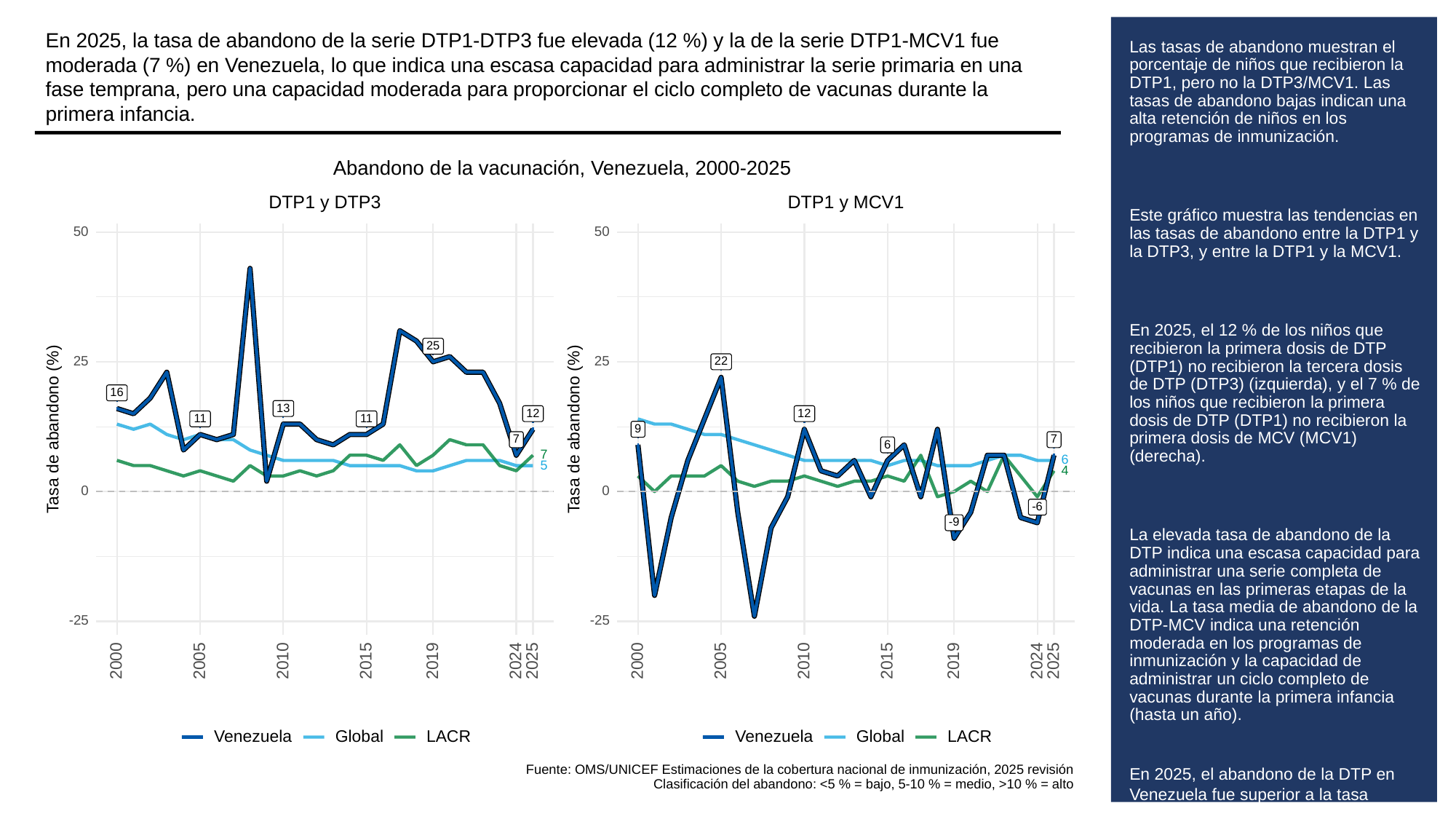

En 2025, la tasa de abandono de la serie DTP1-DTP3 fue elevada (12 %) y la de la serie DTP1-MCV1 fue moderada (7 %) en Venezuela, lo que indica una escasa capacidad para administrar la serie primaria en una fase temprana, pero una capacidad moderada para proporcionar el ciclo completo de vacunas durante la primera infancia.
# Las tasas de abandono muestran el porcentaje de niños que recibieron la DTP1, pero no la DTP3/MCV1. Las tasas de abandono bajas indican una alta retención de niños en los programas de inmunización.

Este gráfico muestra las tendencias en las tasas de abandono entre la DTP1 y la DTP3, y entre la DTP1 y la MCV1.

En 2025, el 12 % de los niños que recibieron la primera dosis de DTP (DTP1) no recibieron la tercera dosis de DTP (DTP3) (izquierda), y el 7 % de los niños que recibieron la primera dosis de DTP (DTP1) no recibieron la primera dosis de MCV (MCV1) (derecha).

La elevada tasa de abandono de la DTP indica una escasa capacidad para administrar una serie completa de vacunas en las primeras etapas de la vida. La tasa media de abandono de la DTP-MCV indica una retención moderada en los programas de inmunización y la capacidad de administrar un ciclo completo de vacunas durante la primera infancia (hasta un año).

En 2025, el abandono de la DTP en Venezuela fue superior a la tasa mundial, mientras que el abandono de la DTP-MCV fue superior a la tasa mundial.

Abandono de la vacunación, Venezuela, 2000-2025
DTP1 y MCV1
DTP1 y DTP3

50
50

25

25
25
22

16

13

12
12

11
11

Tasa de abandono (%)
Tasa de abandono (%)

9

7
7

6

7

6
5
4
0
0

-6

-9

-25
-25

2000
2005
2010
2015
2019
2024
2025
2000
2005
2010
2015
2019
2024
2025
Global
LACR
Global
LACR
Venezuela
Venezuela

Fuente: OMS/UNICEF Estimaciones de la cobertura nacional de inmunización, 2025 revisión
Clasificación del abandono: <5 % = bajo, 5-10 % = medio, >10 % = alto